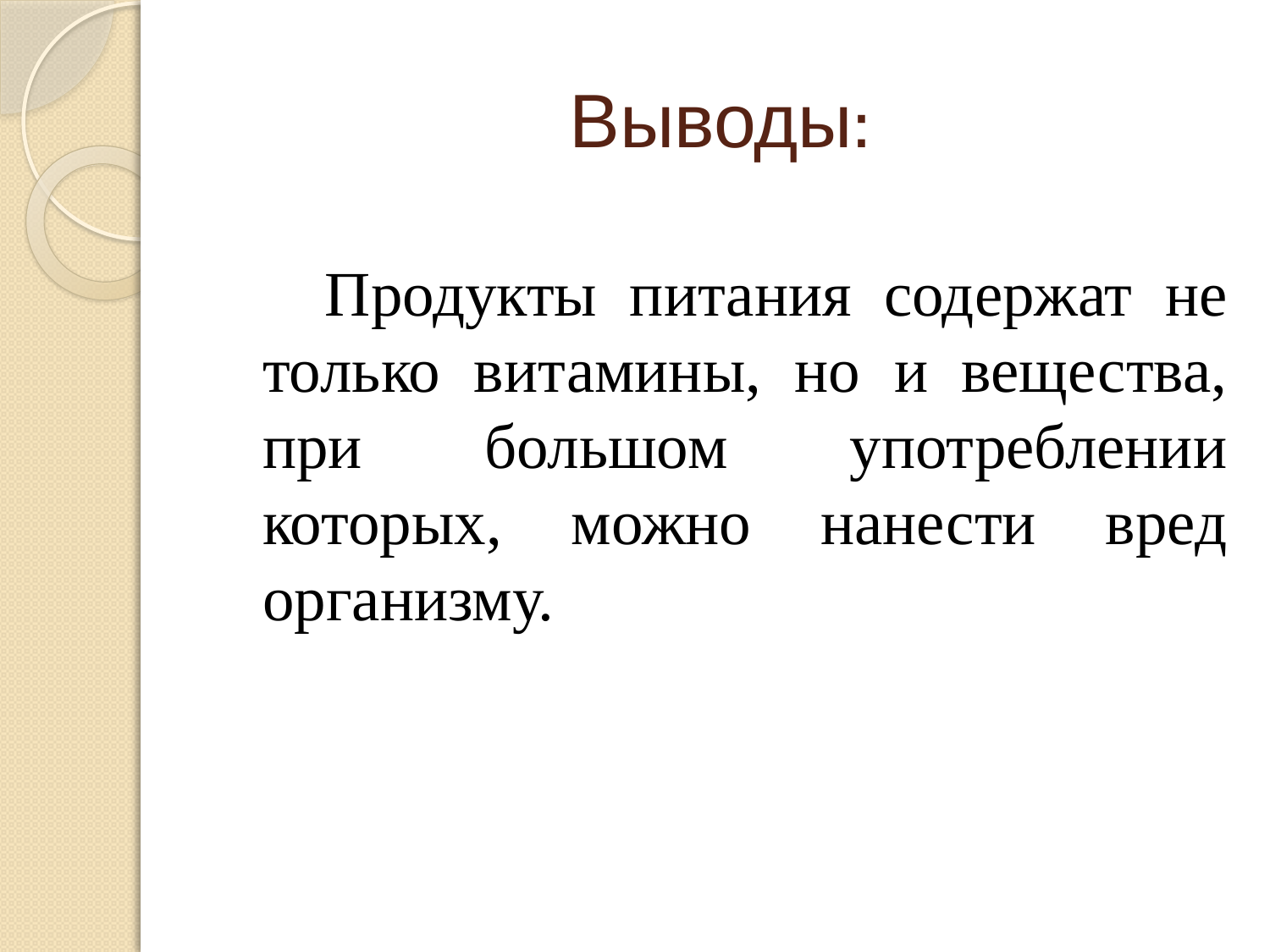

# Выводы:
   Продукты питания содержат не только витамины, но и вещества, при большом употреблении которых, можно нанести вред организму.